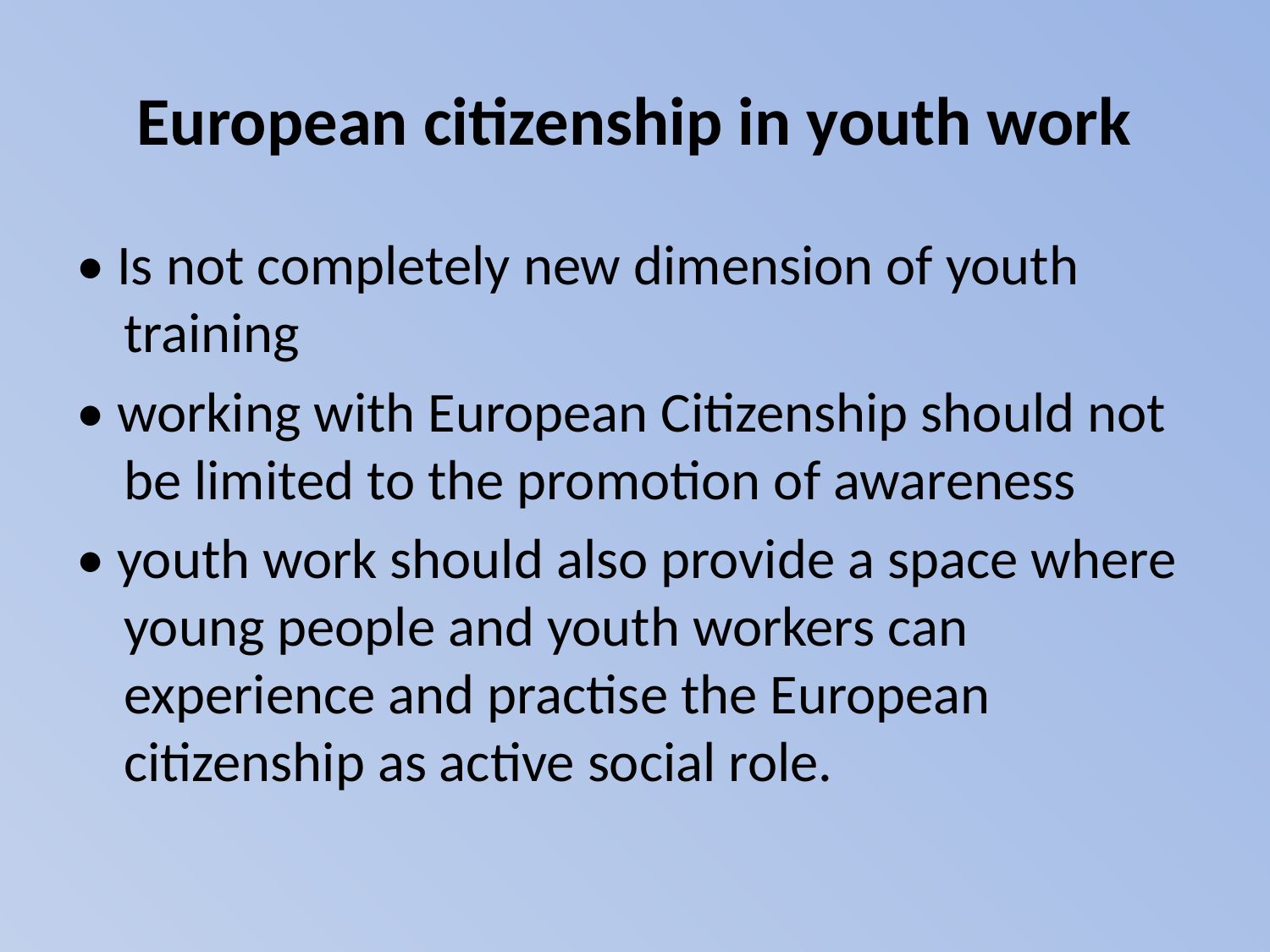

# European citizenship in youth work
• Is not completely new dimension of youth training
• working with European Citizenship should not be limited to the promotion of awareness
• youth work should also provide a space where young people and youth workers can experience and practise the European citizenship as active social role.